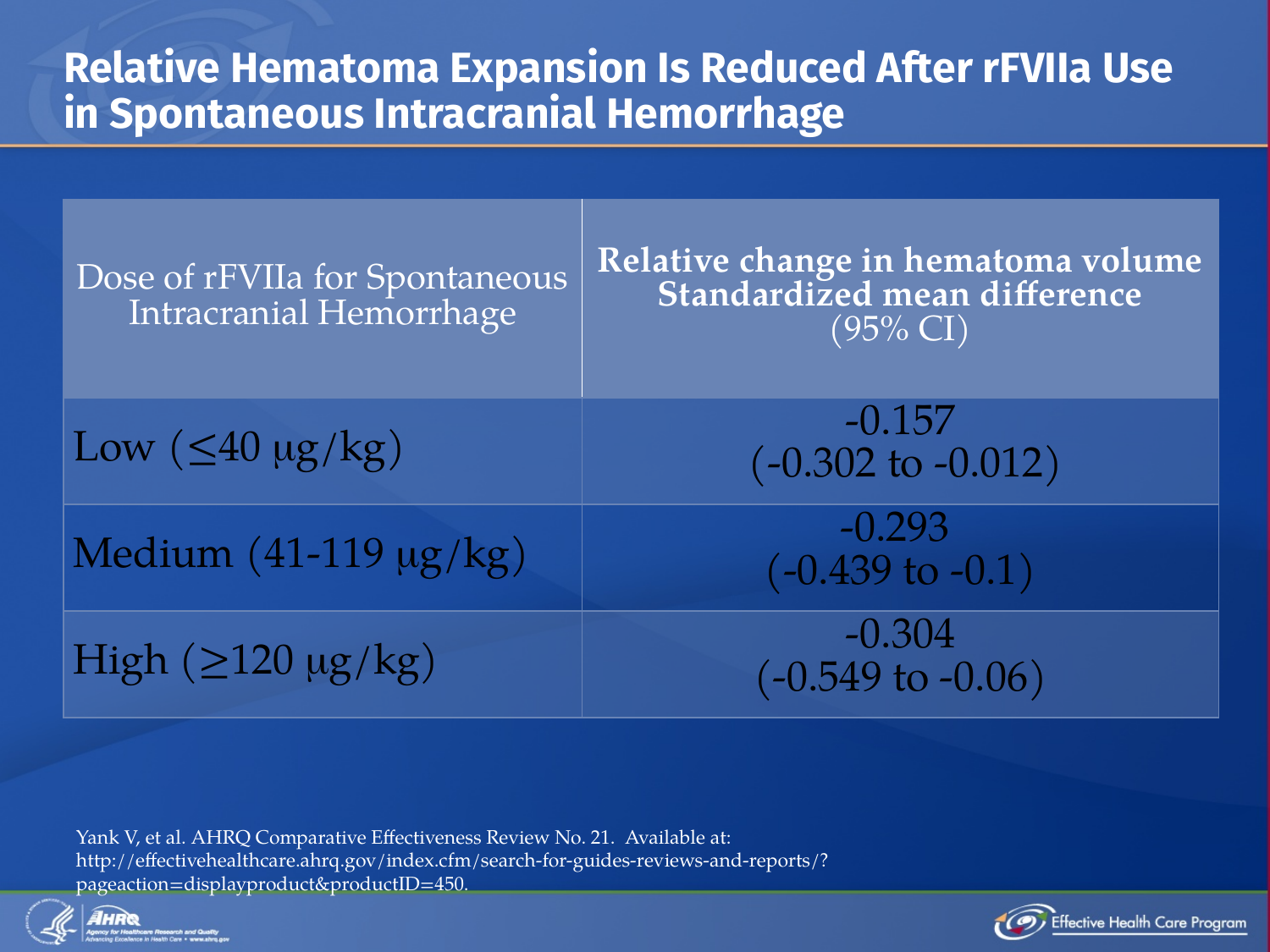

# Relative Hematoma Expansion Is Reduced After rFVIIa Use in Spontaneous Intracranial Hemorrhage
| Dose of rFVIIa for Spontaneous Intracranial Hemorrhage | Relative change in hematoma volume Standardized mean difference (95% CI) |
| --- | --- |
| Low (≤40 μg/kg) | -0.157 (-0.302 to -0.012) |
| Medium (41-119 μg/kg) | -0.293 (-0.439 to -0.1) |
| High (≥120 μg/kg) | -0.304 (-0.549 to -0.06) |
Yank V, et al. AHRQ Comparative Effectiveness Review No. 21.  Available at:   http://effectivehealthcare.ahrq.gov/index.cfm/search-for-guides-reviews-and-reports/?pageaction=displayproduct&productID=450.